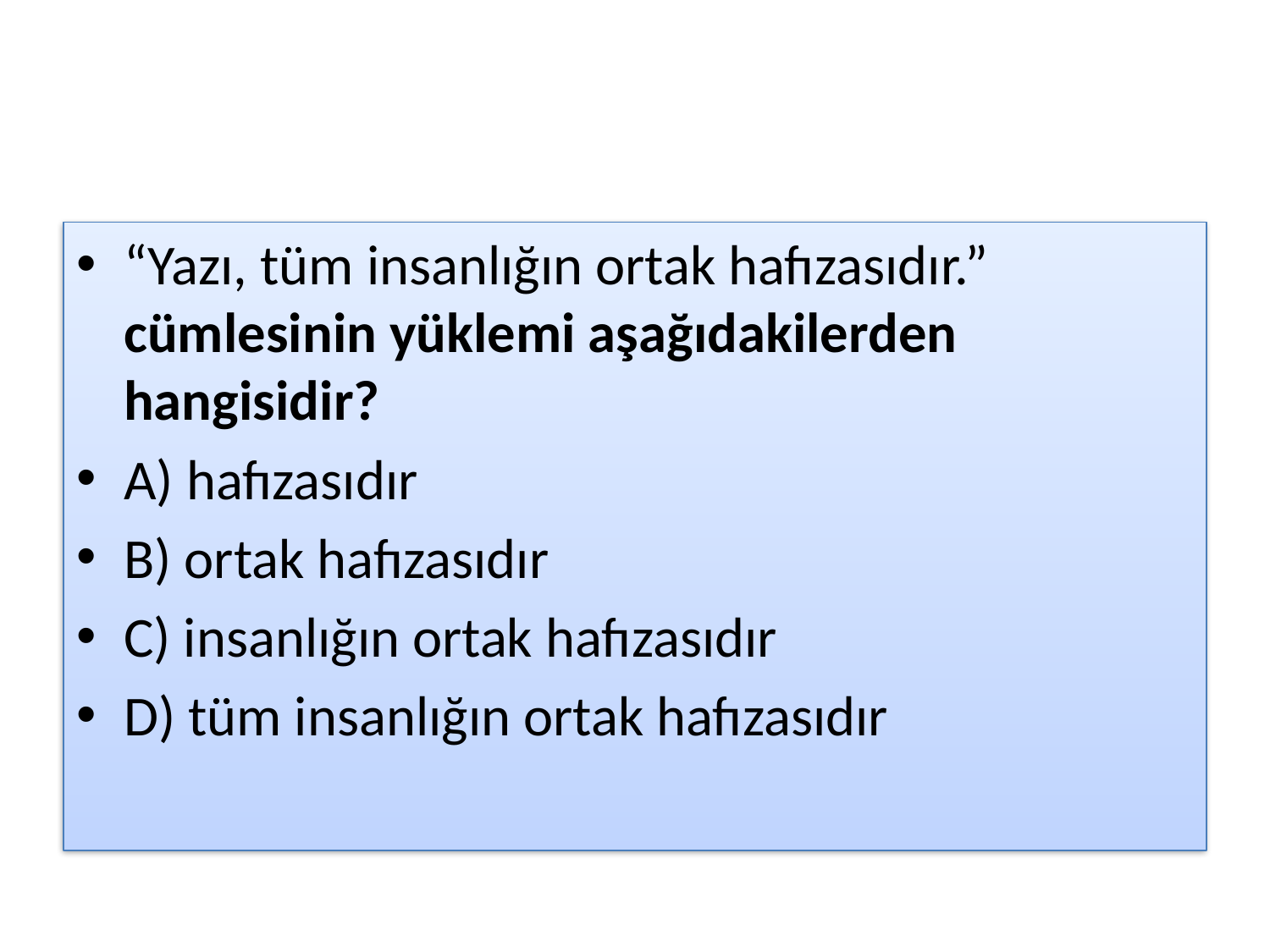

#
“Yazı, tüm insanlığın ortak hafızasıdır.” cümlesinin yüklemi aşağıdakilerden hangisidir?
A) hafızasıdır
B) ortak hafızasıdır
C) insanlığın ortak hafızasıdır
D) tüm insanlığın ortak hafızasıdır